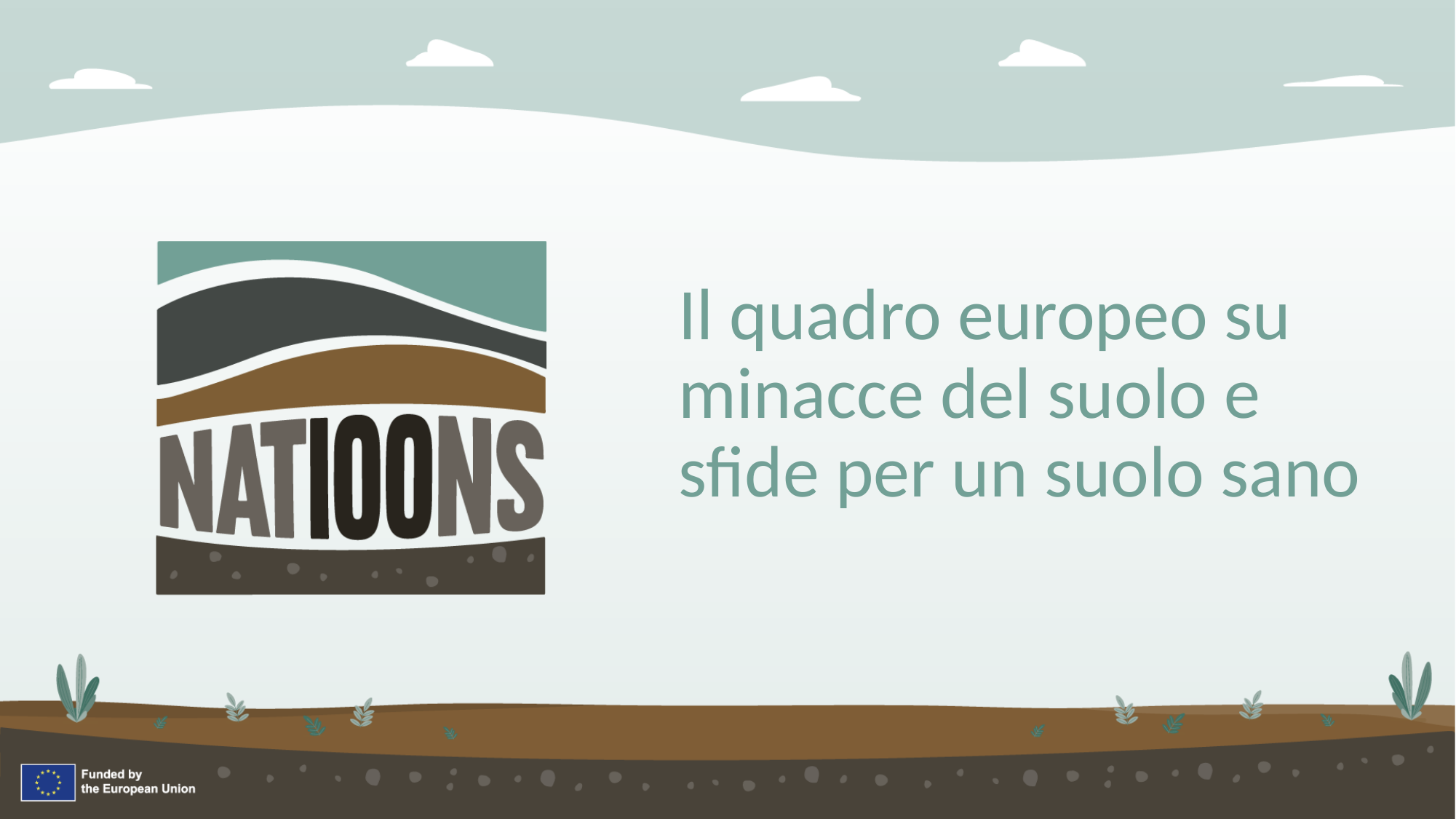

# Il quadro europeo su minacce del suolo e sfide per un suolo sano